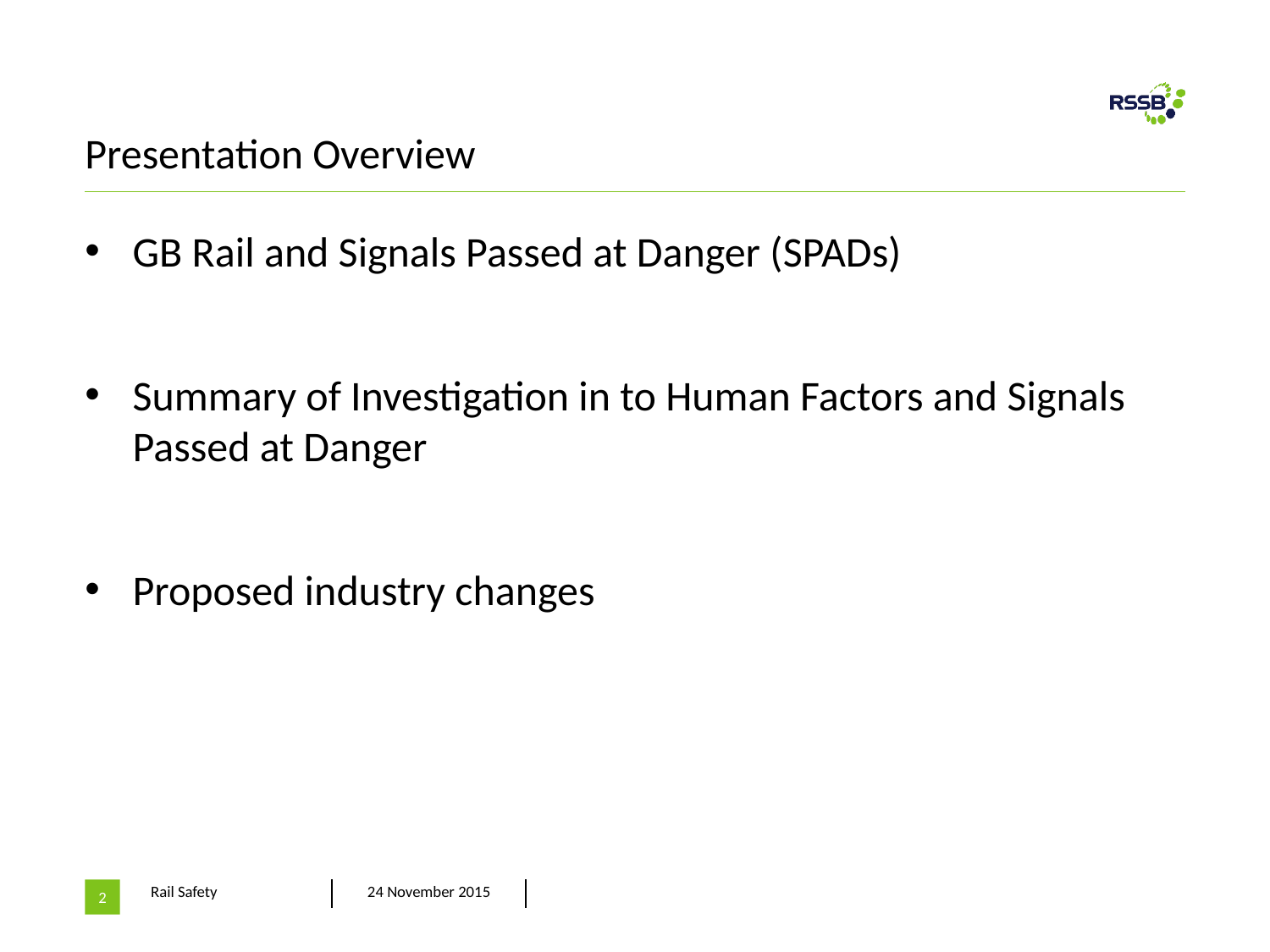

# Presentation Overview
GB Rail and Signals Passed at Danger (SPADs)

Summary of Investigation in to Human Factors and Signals Passed at Danger

Proposed industry changes
2